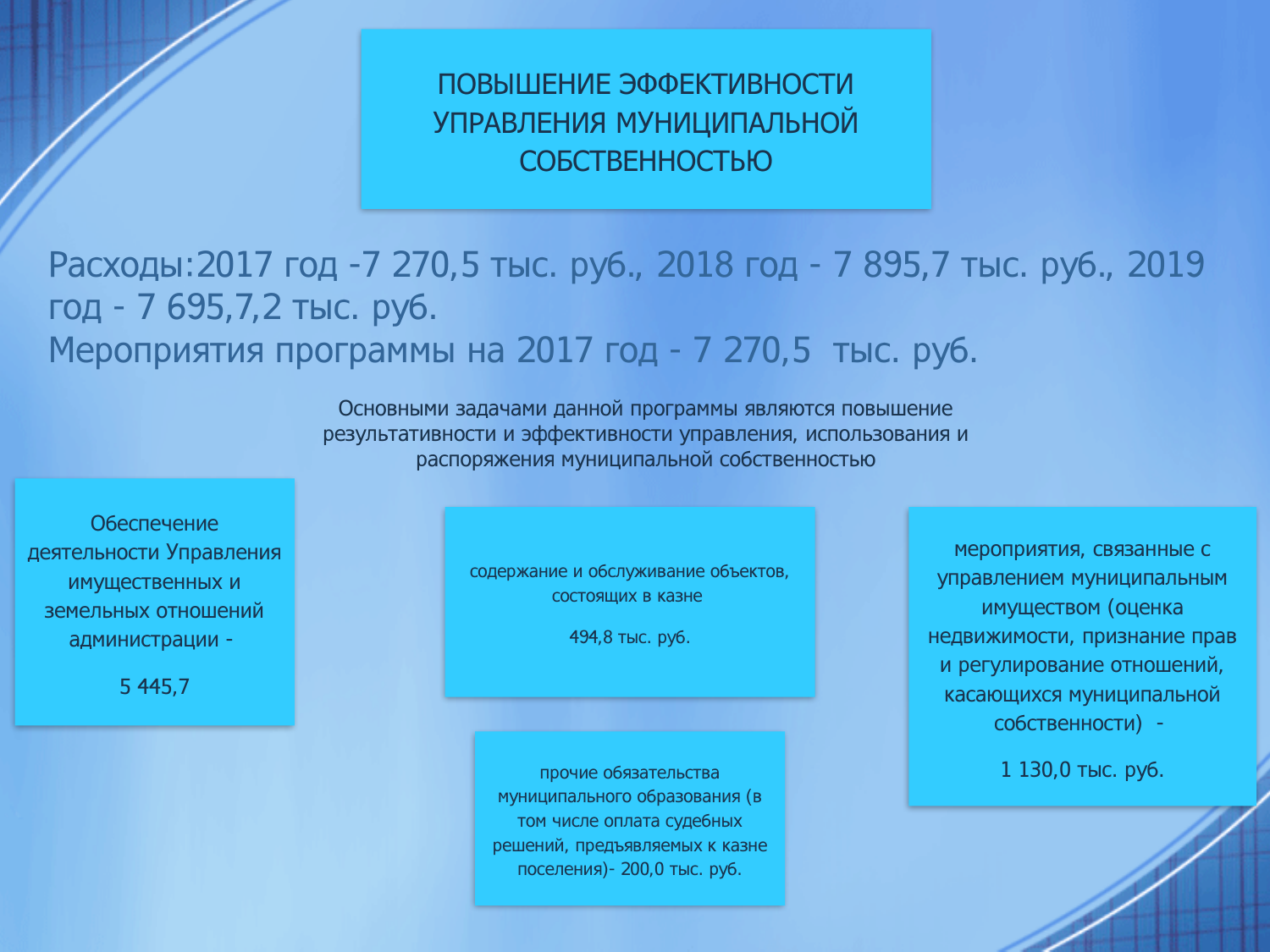

ПОВЫШЕНИЕ ЭФФЕКТИВНОСТИ УПРАВЛЕНИЯ МУНИЦИПАЛЬНОЙ СОБСТВЕННОСТЬЮ
Расходы:2017 год -7 270,5 тыс. руб., 2018 год - 7 895,7 тыс. руб., 2019 год - 7 695,7,2 тыс. руб.
Мероприятия программы на 2017 год - 7 270,5  тыс. руб.
Основными задачами данной программы являются повышение результативности и эффективности управления, использования и распоряжения муниципальной собственностью
Обеспечение деятельности Управления имущественных и земельных отношений администрации -
5 445,7
мероприятия, связанные с управлением муниципальным имуществом (оценка недвижимости, признание прав и регулирование отношений, касающихся муниципальной собственности)  -
1 130,0 тыс. руб.
содержание и обслуживание объектов, состоящих в казне
494,8 тыс. руб.
прочие обязательства муниципального образования (в том числе оплата судебных решений, предъявляемых к казне поселения)- 200,0 тыс. руб.